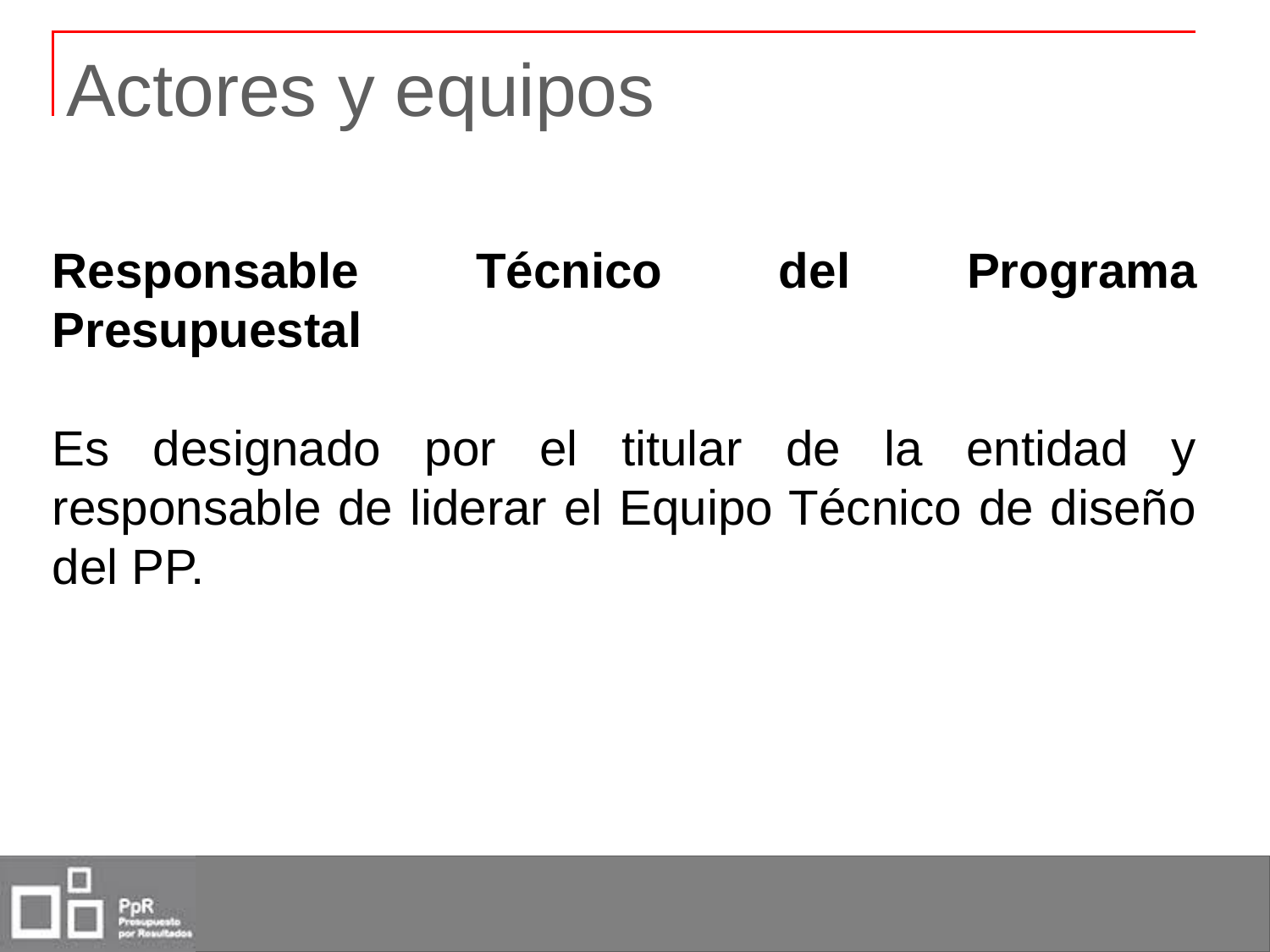

# Actores y equipos
Responsable Técnico del Programa Presupuestal

Es designado por el titular de la entidad y responsable de liderar el Equipo Técnico de diseño del PP.